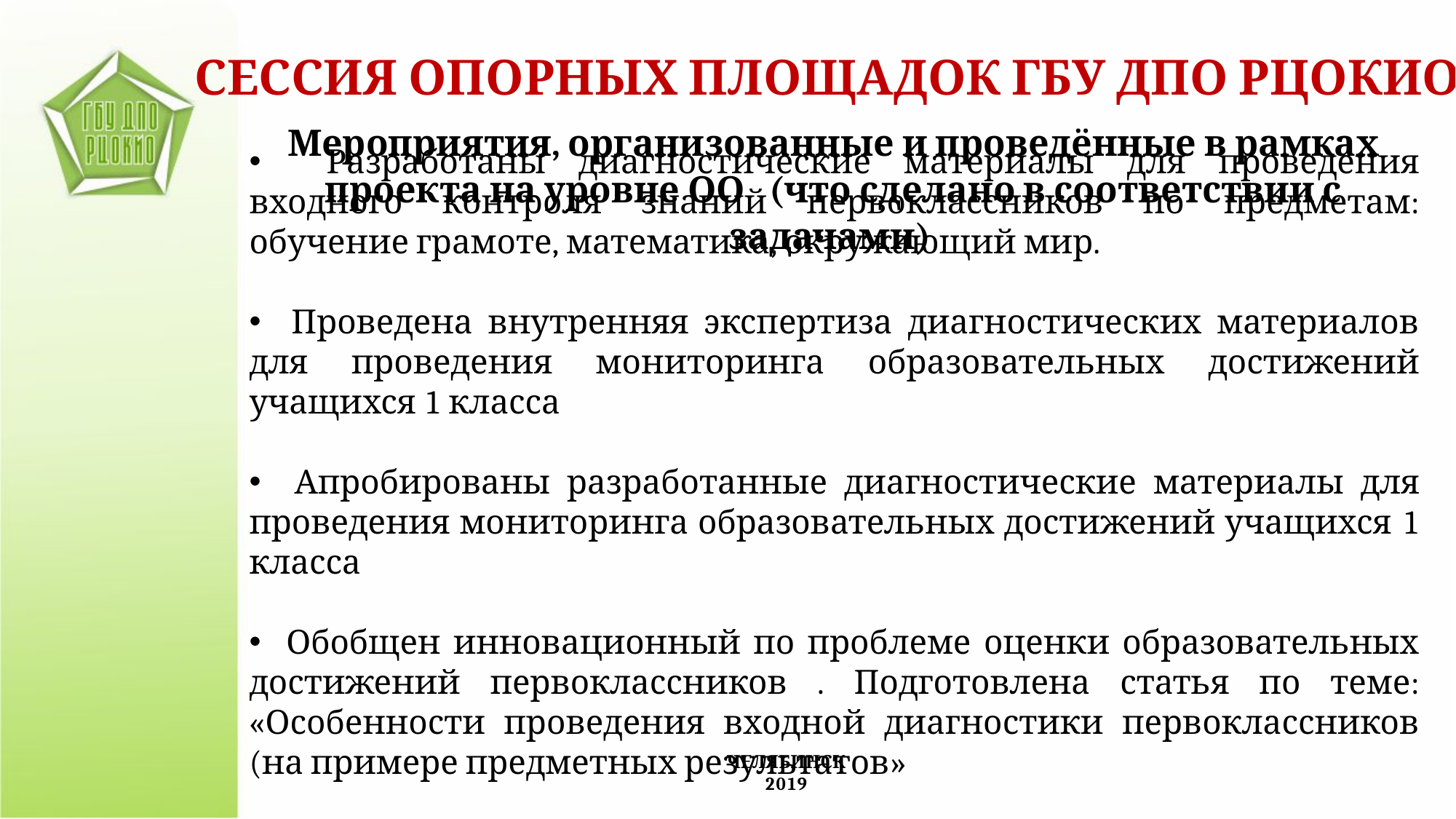

СЕССИЯ ОПОРНЫХ ПЛОЩАДОК ГБУ ДПО РЦОКИО
Мероприятия, организованные и проведённые в рамках проекта на уровне ОО   (что сделано в соответствии с задачами)

  Разработаны диагностические материалы для проведения входного контроля знаний первоклассников по предметам: обучение грамоте, математика, окружающий мир.

  Проведена внутренняя экспертиза диагностических материалов для проведения мониторинга образовательных достижений учащихся 1 класса

  Апробированы разработанные диагностические материалы для проведения мониторинга образовательных достижений учащихся 1 класса

  Обобщен инновационный по проблеме оценки образовательных достижений первоклассников . Подготовлена статья по теме: «Особенности проведения входной диагностики первоклассников (на примере предметных результатов»
ЧЕЛЯБИНСК
2019